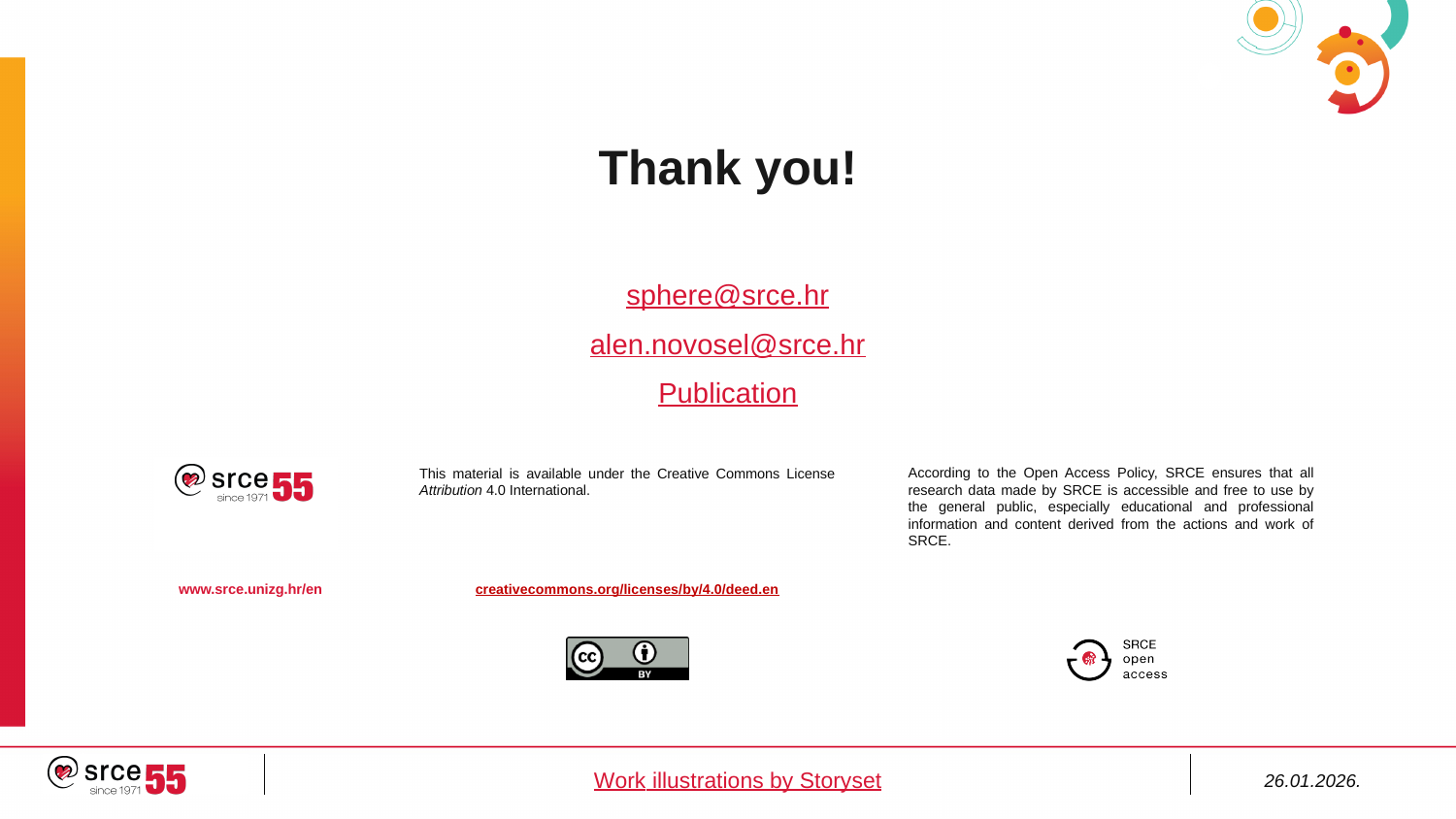

# Thank you!
sphere@srce.hr
alen.novosel@srce.hr
Publication
Work illustrations by Storyset
26.01.2026.